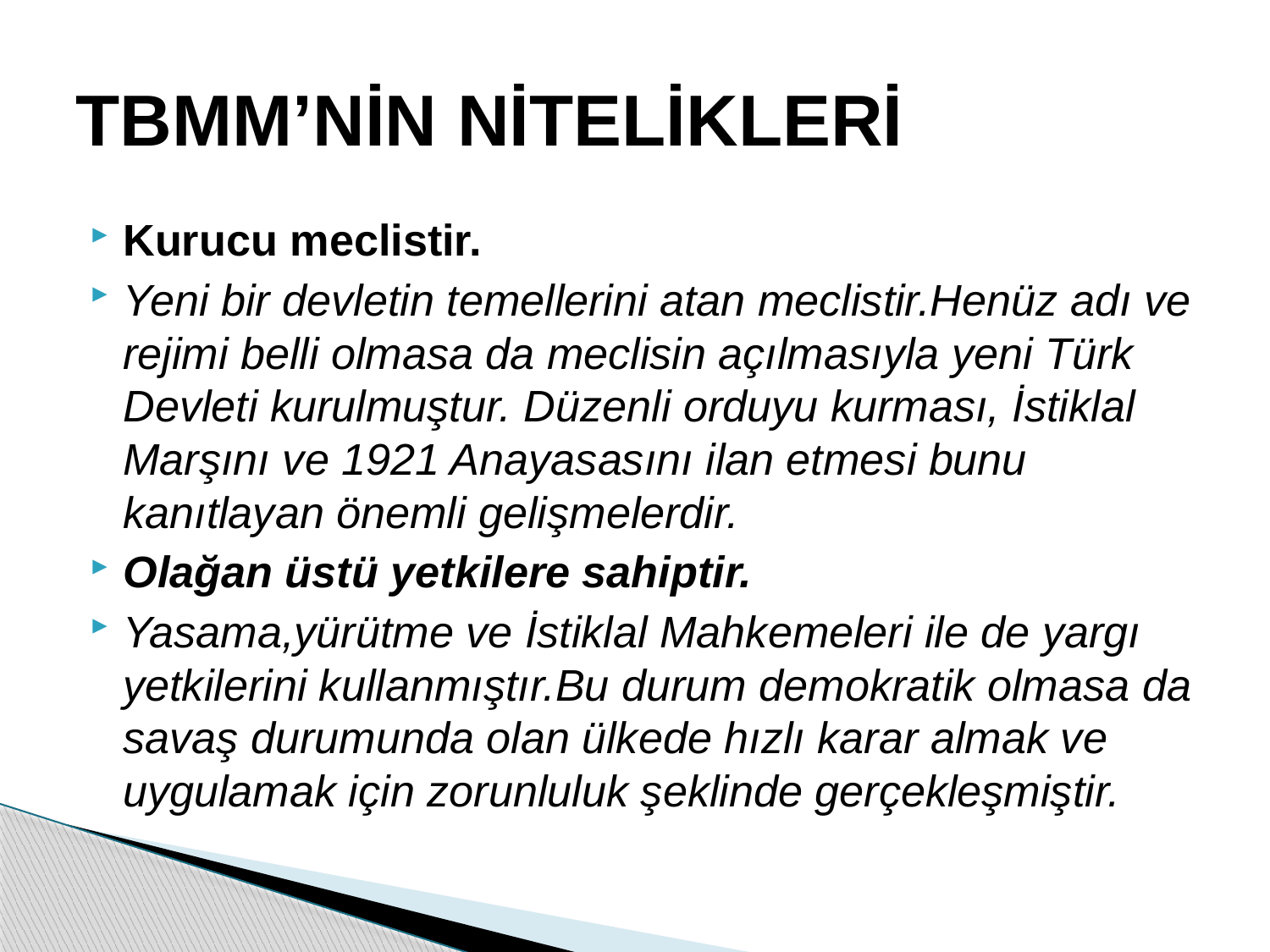

# TBMM’NİN NİTELİKLERİ
Kurucu meclistir.
Yeni bir devletin temellerini atan meclistir.Henüz adı ve rejimi belli olmasa da meclisin açılmasıyla yeni Türk Devleti kurulmuştur. Düzenli orduyu kurması, İstiklal Marşını ve 1921 Anayasasını ilan etmesi bunu kanıtlayan önemli gelişmelerdir.
Olağan üstü yetkilere sahiptir.
Yasama,yürütme ve İstiklal Mahkemeleri ile de yargı yetkilerini kullanmıştır.Bu durum demokratik olmasa da savaş durumunda olan ülkede hızlı karar almak ve uygulamak için zorunluluk şeklinde gerçekleşmiştir.